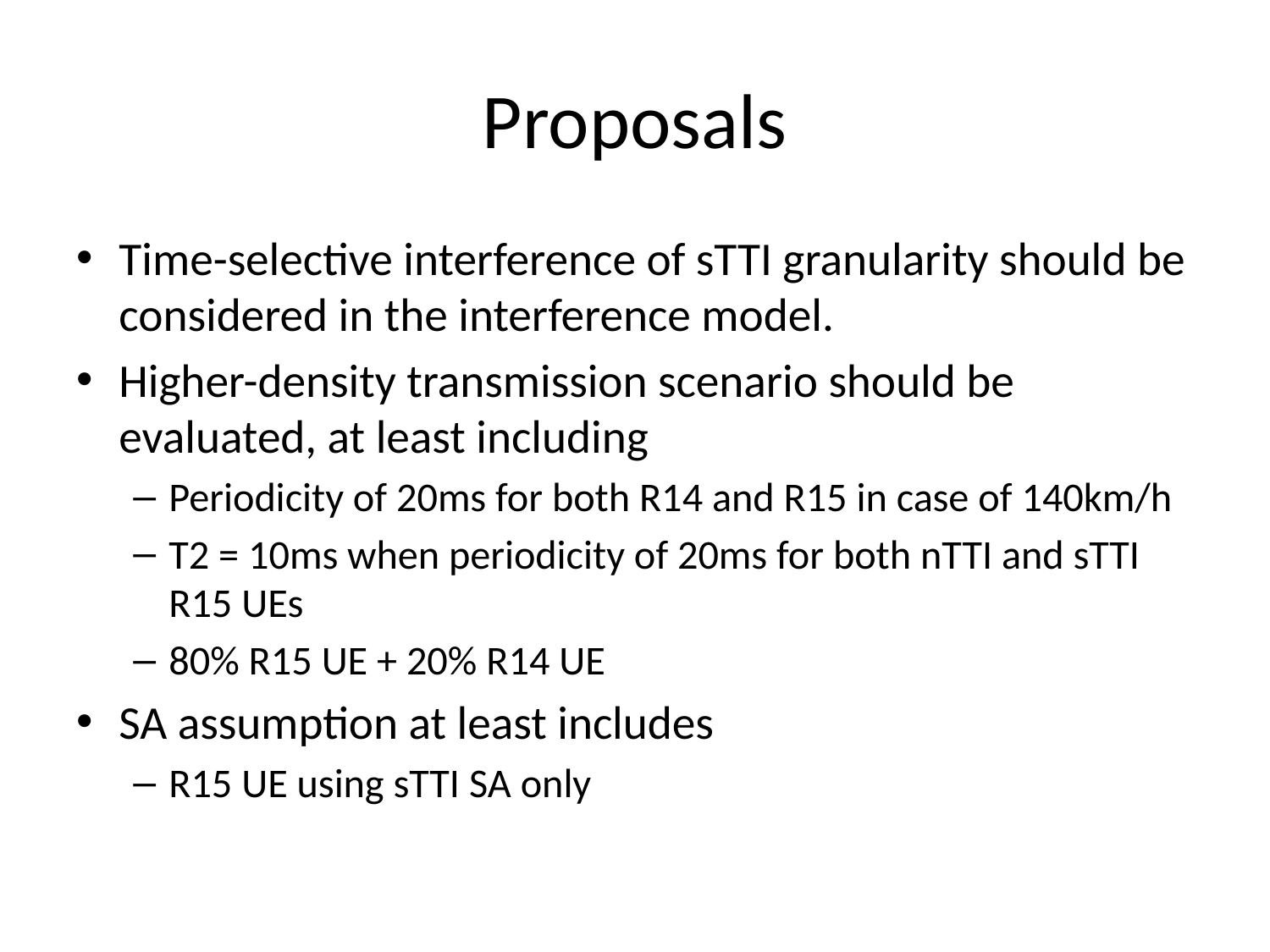

# Proposals
Time-selective interference of sTTI granularity should be considered in the interference model.
Higher-density transmission scenario should be evaluated, at least including
Periodicity of 20ms for both R14 and R15 in case of 140km/h
T2 = 10ms when periodicity of 20ms for both nTTI and sTTI R15 UEs
80% R15 UE + 20% R14 UE
SA assumption at least includes
R15 UE using sTTI SA only